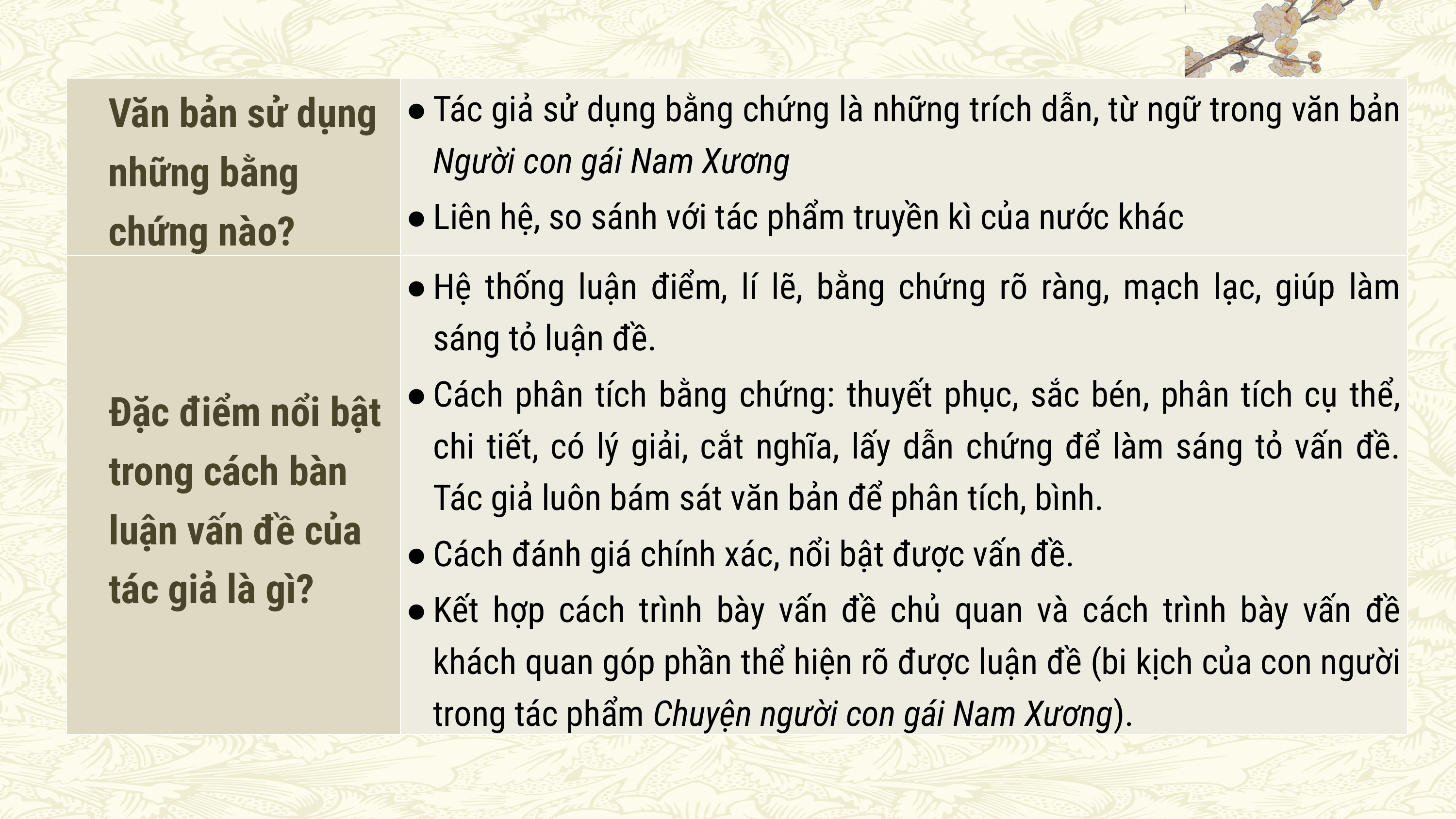

| Văn bản sử dụng những bằng chứng nào? | Tác giả sử dụng bằng chứng là những trích dẫn, từ ngữ trong văn bản Người con gái Nam Xương Liên hệ, so sánh với tác phẩm truyền kì của nước khác |
| --- | --- |
| Đặc điểm nổi bật trong cách bàn luận vấn đề của tác giả là gì? | Hệ thống luận điểm, lí lẽ, bằng chứng rõ ràng, mạch lạc, giúp làm sáng tỏ luận đề. Cách phân tích bằng chứng: thuyết phục, sắc bén, phân tích cụ thể, chi tiết, có lý giải, cắt nghĩa, lấy dẫn chứng để làm sáng tỏ vấn đề. Tác giả luôn bám sát văn bản để phân tích, bình. Cách đánh giá chính xác, nổi bật được vấn đề. Kết hợp cách trình bày vấn đề chủ quan và cách trình bày vấn đề khách quan góp phần thể hiện rõ được luận đề (bi kịch của con người trong tác phẩm Chuyện người con gái Nam Xương). |